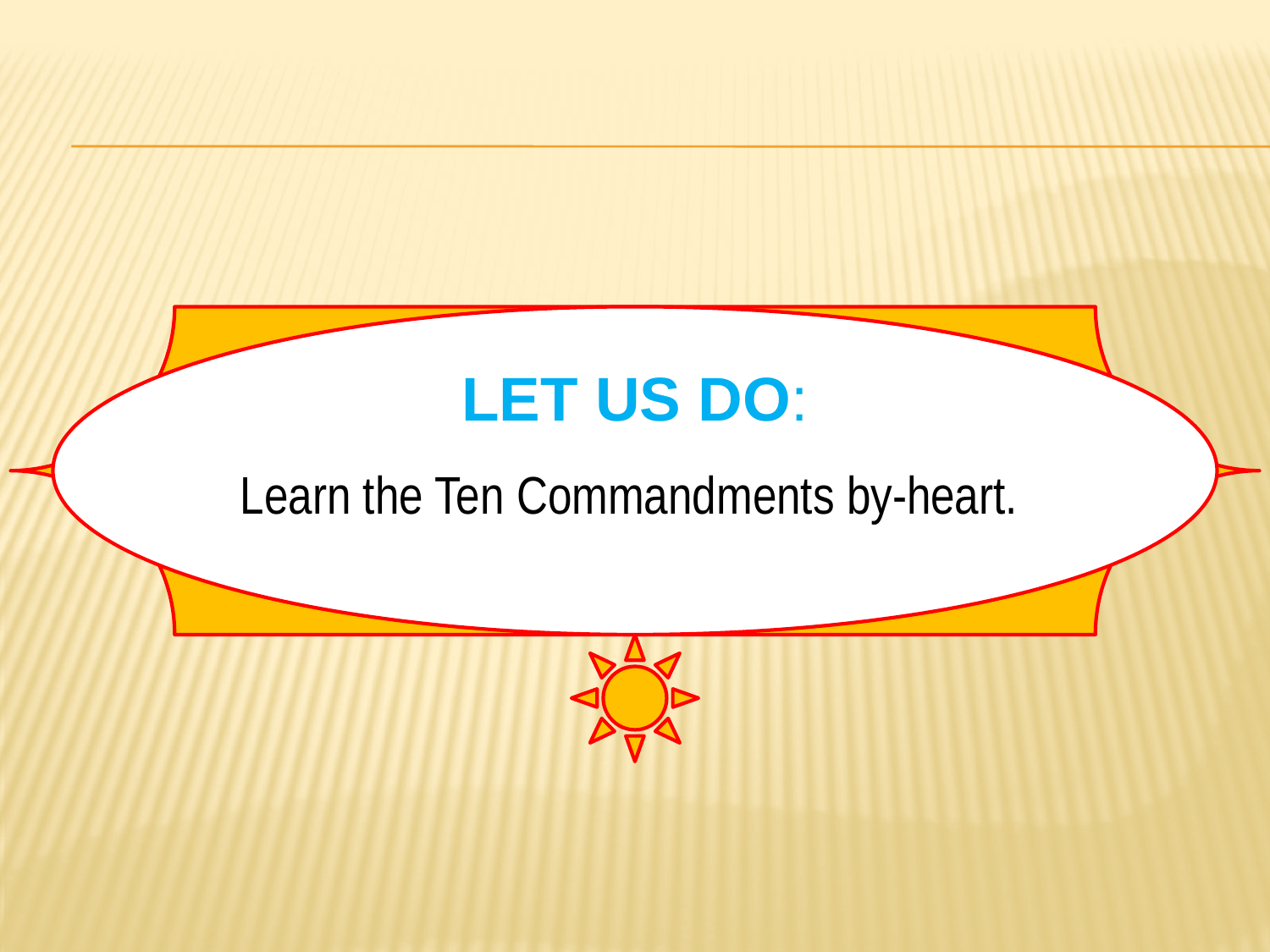

# LET US DO:
Learn the Ten Commandments by-heart.